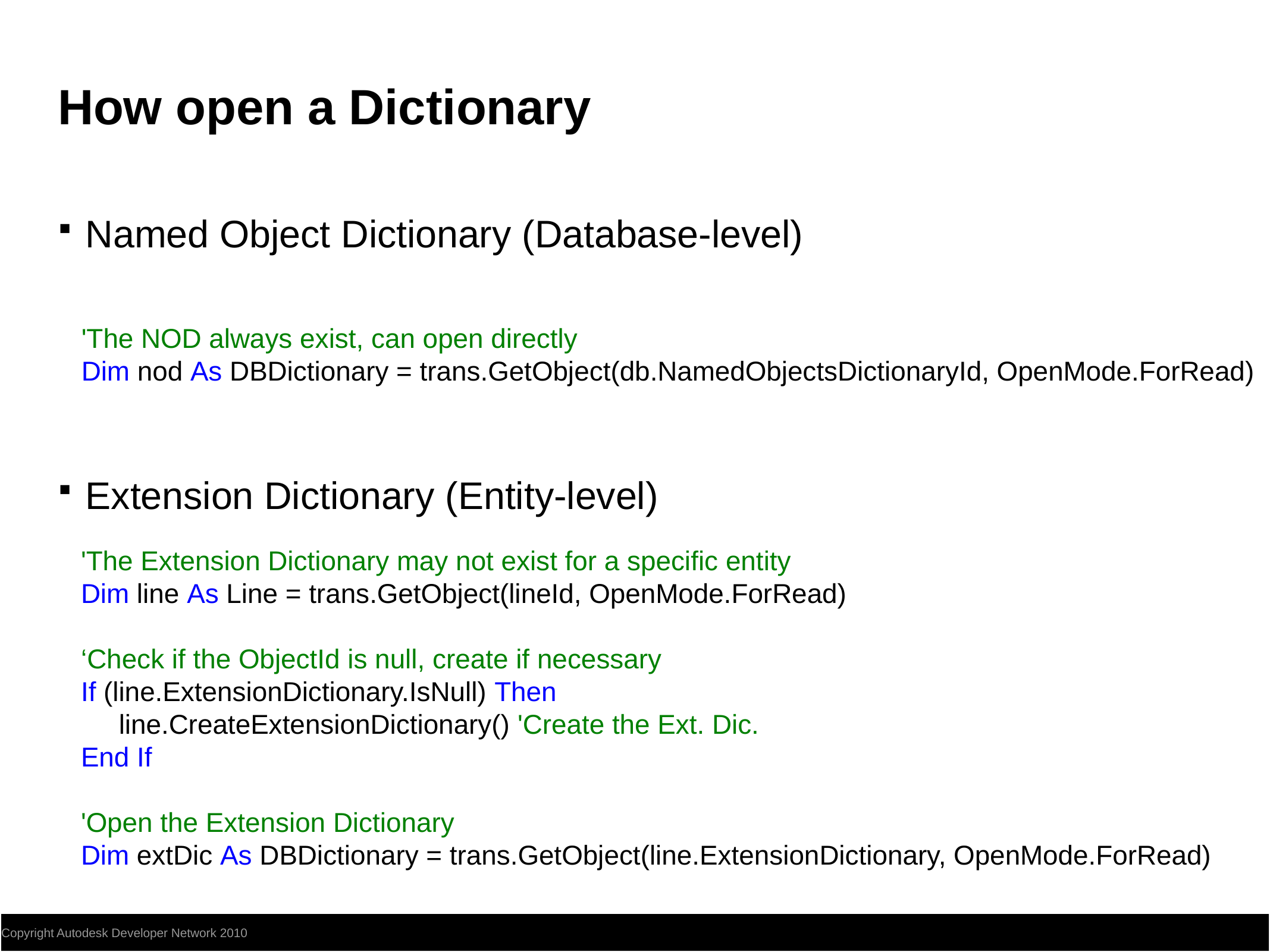

# How open a Dictionary
Named Object Dictionary (Database-level)

Extension Dictionary (Entity-level)
'The NOD always exist, can open directly
Dim nod As DBDictionary = trans.GetObject(db.NamedObjectsDictionaryId, OpenMode.ForRead)
'The Extension Dictionary may not exist for a specific entity
Dim line As Line = trans.GetObject(lineId, OpenMode.ForRead)

‘Check if the ObjectId is null, create if necessary
If (line.ExtensionDictionary.IsNull) Then
     line.CreateExtensionDictionary() 'Create the Ext. Dic.
End If

'Open the Extension Dictionary
Dim extDic As DBDictionary = trans.GetObject(line.ExtensionDictionary, OpenMode.ForRead)